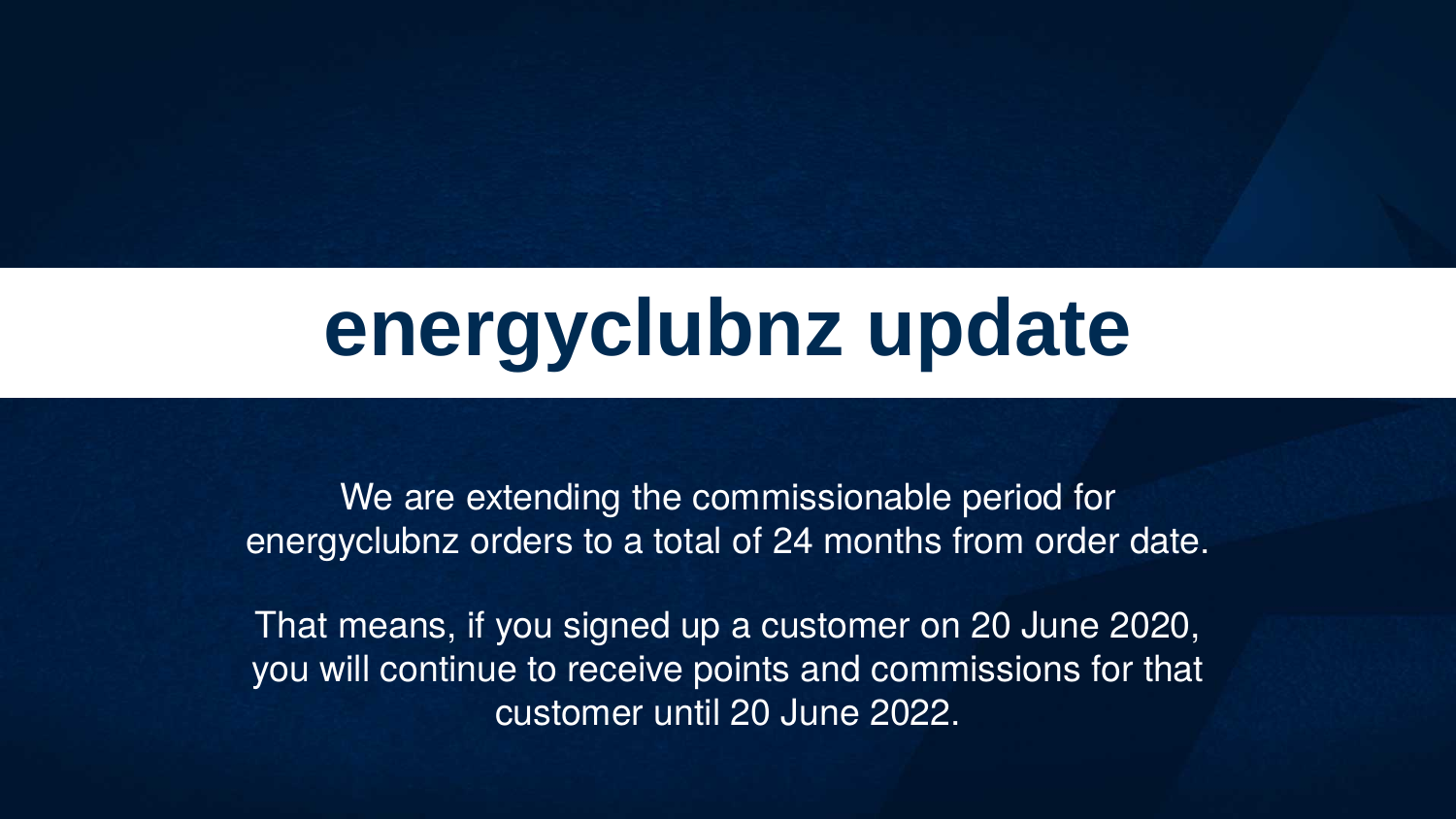

# energyclubnz update
We are extending the commissionable period for energyclubnz orders to a total of 24 months from order date.
That means, if you signed up a customer on 20 June 2020, you will continue to receive points and commissions for that customer until 20 June 2022.